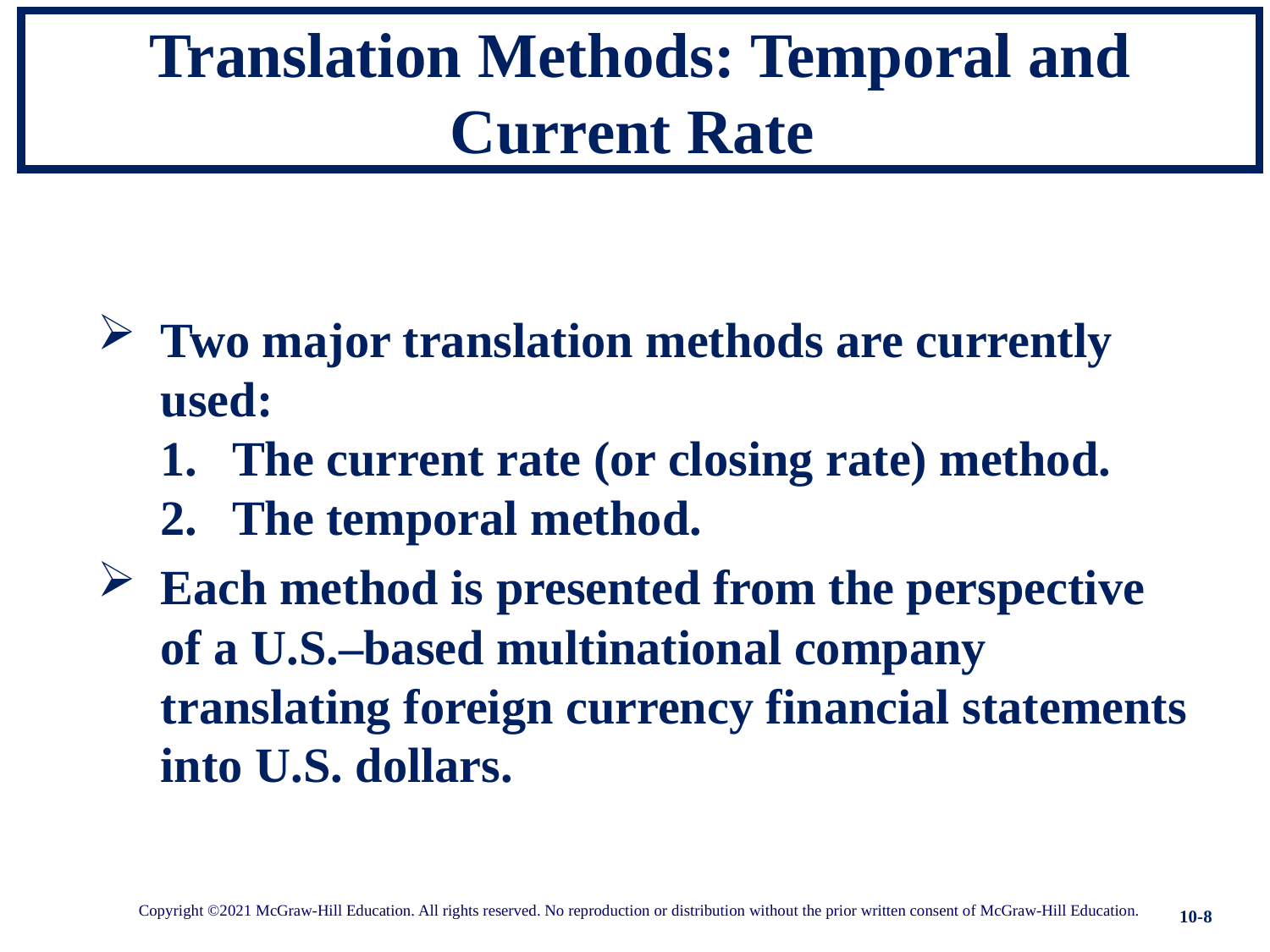

# Translation Methods: Temporal and Current Rate
Two major translation methods are currently used:
The current rate (or closing rate) method.
The temporal method.
Each method is presented from the perspective of a U.S.–based multinational company translating foreign currency financial statements into U.S. dollars.
10-8
Copyright ©2021 McGraw-Hill Education. All rights reserved. No reproduction or distribution without the prior written consent of McGraw-Hill Education.